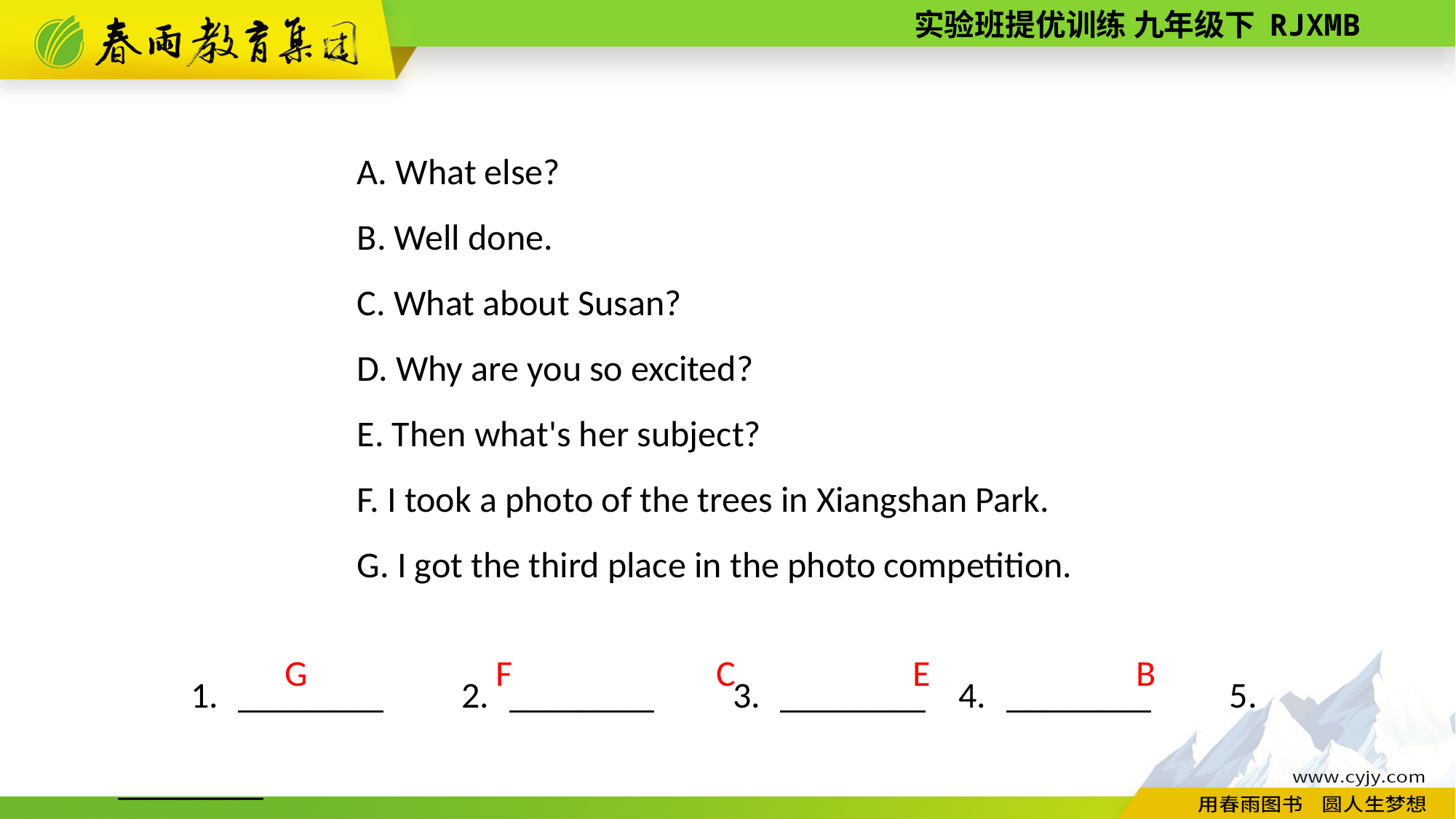

A. What else?
B. Well done.
C. What about Susan?
D. Why are you so excited?
E. Then what's her subject?
F. I took a photo of the trees in Xiangshan Park.
G. I got the third place in the photo competition.
1. ________　2. ________　3. ________  4. ________　5. ________
E
B
F
C
G